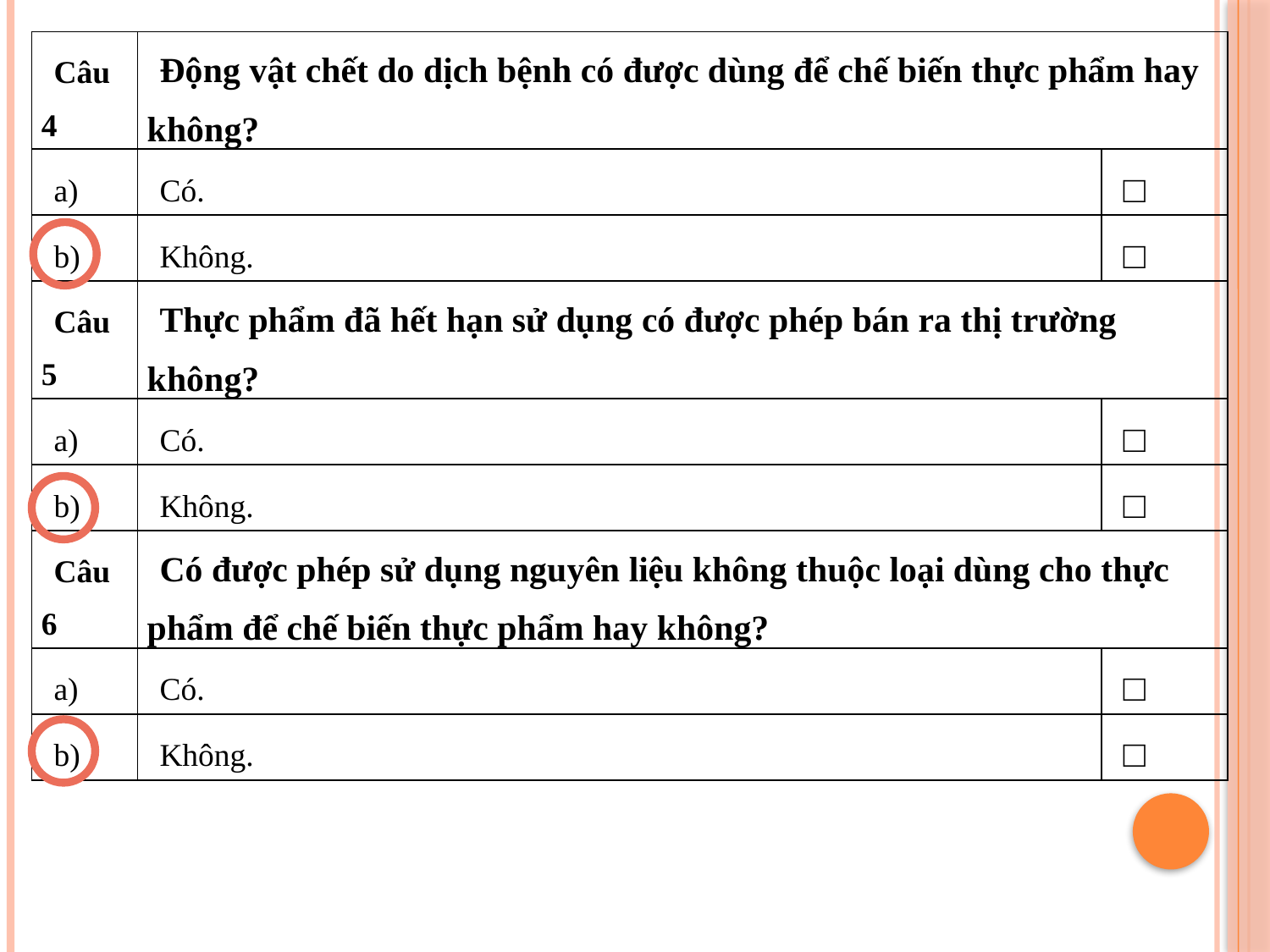

| Câu 4 | Động vật chết do dịch bệnh có được dùng để chế biến thực phẩm hay không? |  |
| --- | --- | --- |
| a) | Có. | □ |
| b) | Không. | □ |
| Câu 5 | Thực phẩm đã hết hạn sử dụng có được phép bán ra thị trường không? |  |
| a) | Có. | □ |
| b) | Không. | □ |
| Câu 6 | Có được phép sử dụng nguyên liệu không thuộc loại dùng cho thực phẩm để chế biến thực phẩm hay không? |  |
| a) | Có. | □ |
| b) | Không. | □ |